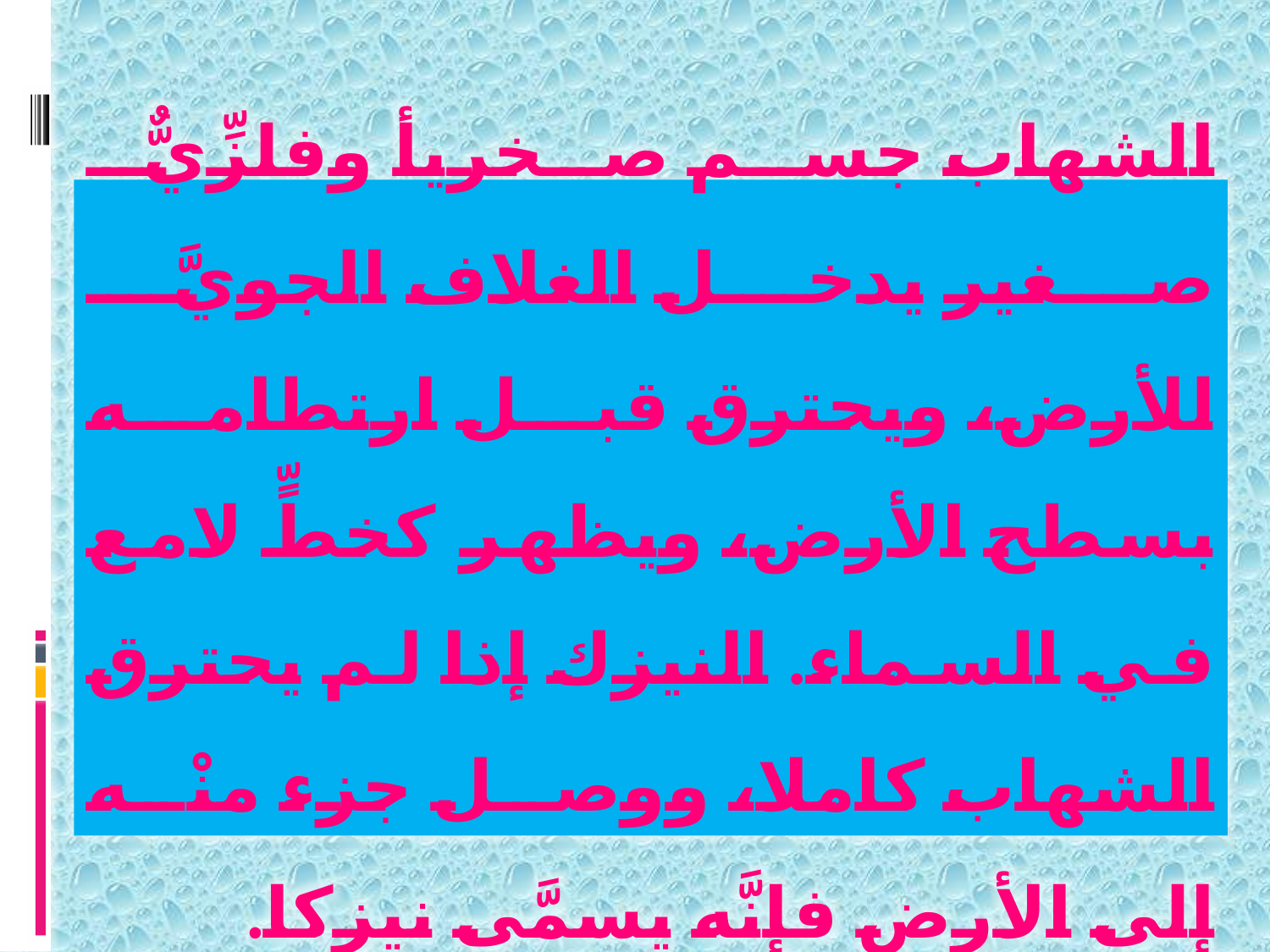

الشهاب جسم صخريأ وفلزِّيٌّ صغير يدخل الغلاف الجويَّ للأرض، ويحترق قبل ارتطامه بسطح الأرض، ويظهر كخطٍّ لامع في السماء. النيزك إذا لم يحترق الشهاب كاملا، ووصل جزء منْه إلى الأرض فإنَّه يسمَّى نيزكا.